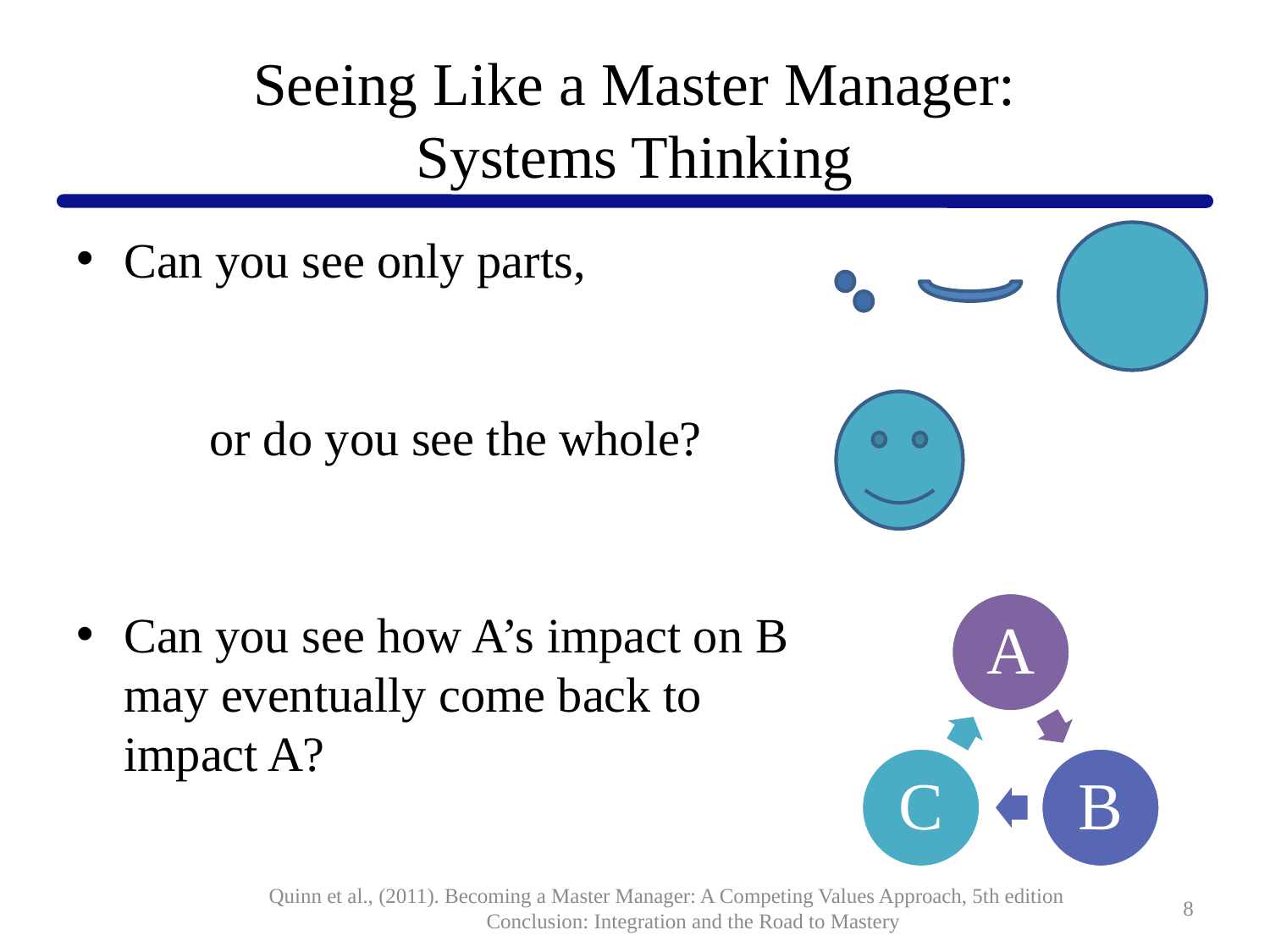

# Seeing Like a Master Manager: Systems Thinking
Can you see only parts,
       or do you see the whole?

Can you see how A’s impact on B may eventually come back to impact A?

A

B

C

Quinn et al., (2011). Becoming a Master Manager: A Competing Values Approach, 5th edition           Conclusion: Integration and the Road to Mastery
8